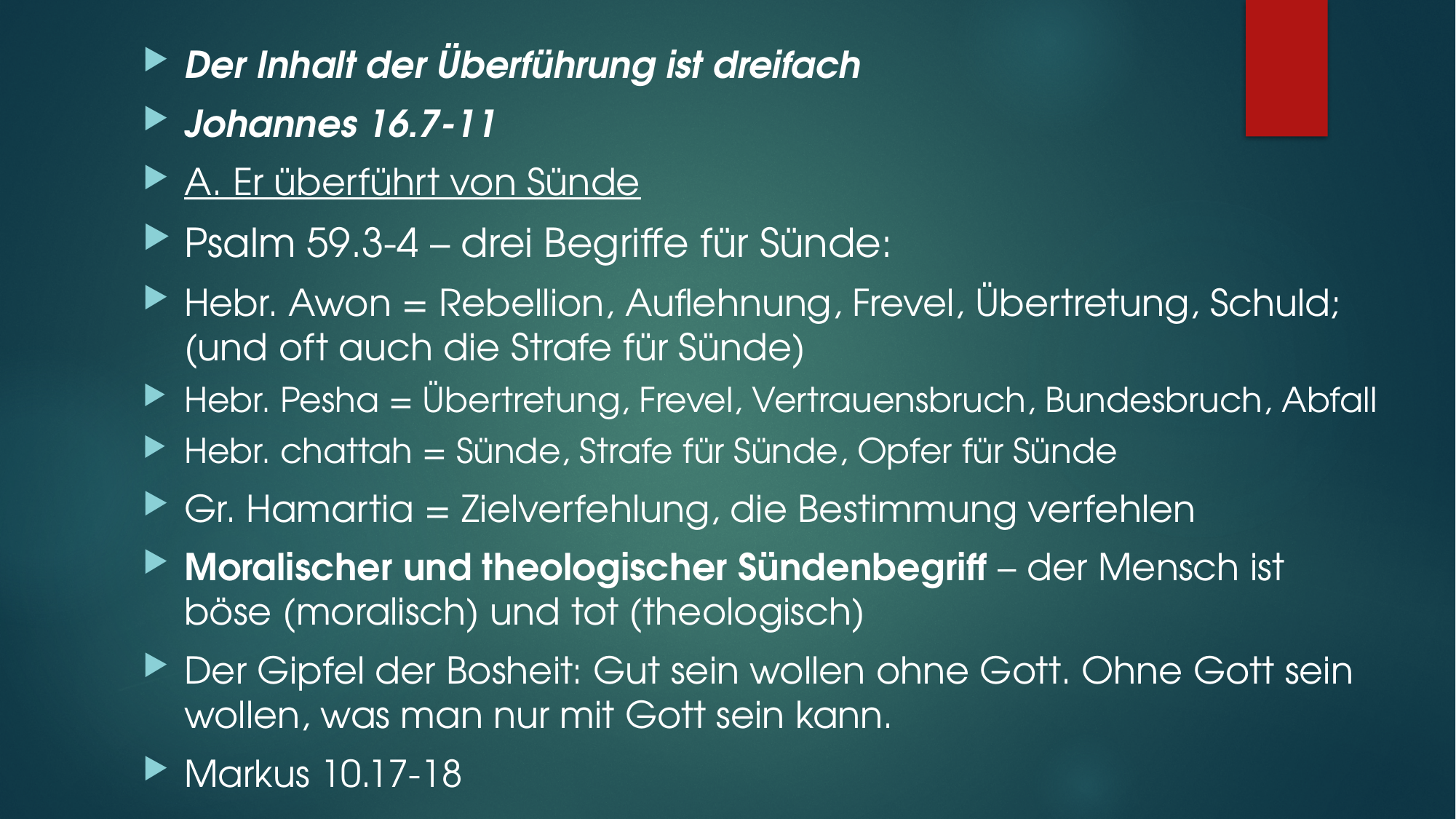

#
Der Inhalt der Überführung ist dreifach
Johannes 16.7-11
A. Er überführt von Sünde
Psalm 59.3-4 – drei Begriffe für Sünde:
Hebr. Awon = Rebellion, Auflehnung, Frevel, Übertretung, Schuld; (und oft auch die Strafe für Sünde)
Hebr. Pesha = Übertretung, Frevel, Vertrauensbruch, Bundesbruch, Abfall
Hebr. chattah = Sünde, Strafe für Sünde, Opfer für Sünde
Gr. Hamartia = Zielverfehlung, die Bestimmung verfehlen
Moralischer und theologischer Sündenbegriff – der Mensch ist böse (moralisch) und tot (theologisch)
Der Gipfel der Bosheit: Gut sein wollen ohne Gott. Ohne Gott sein wollen, was man nur mit Gott sein kann.
Markus 10.17-18